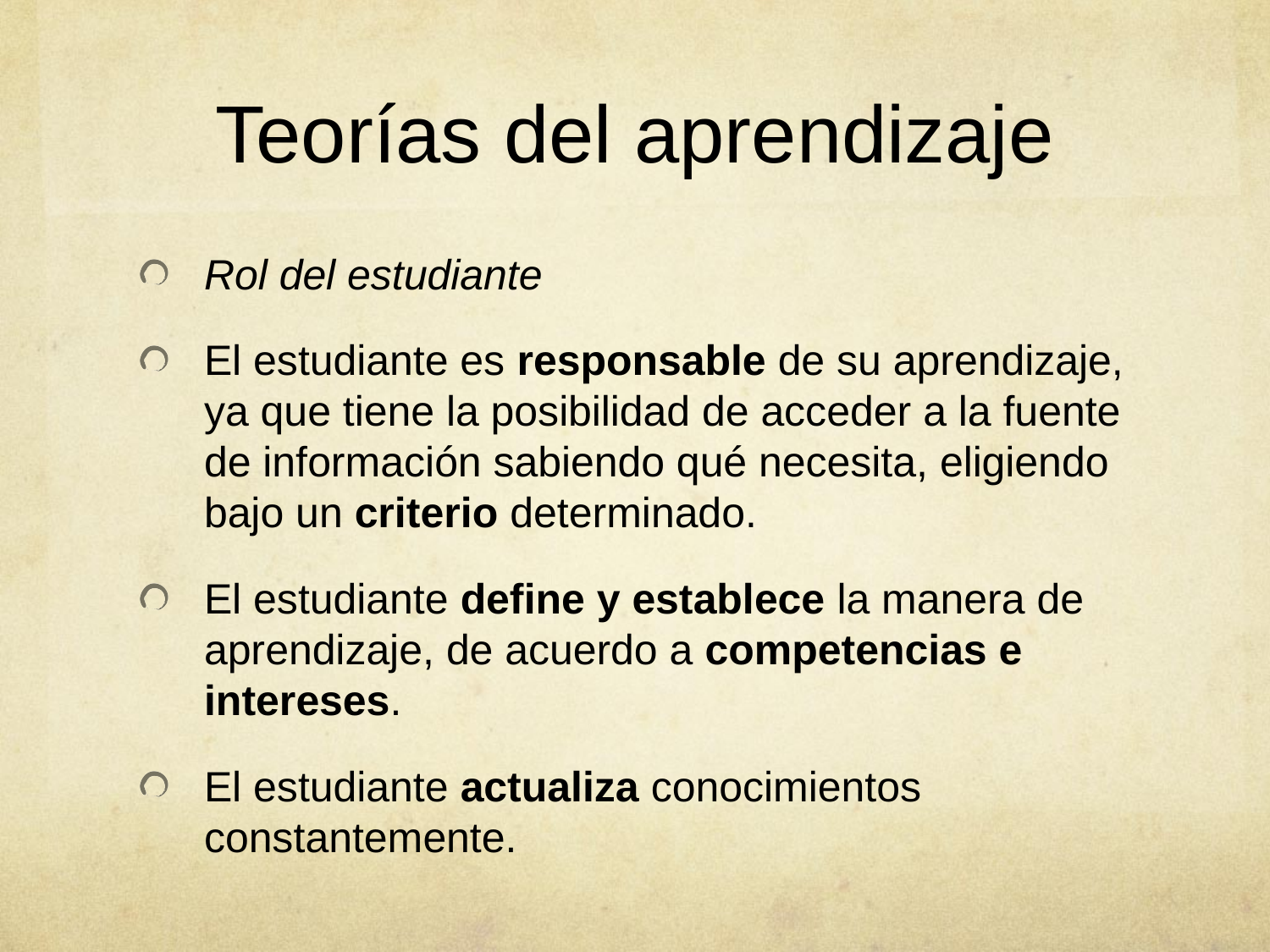

# Teorías del aprendizaje
Rol del estudiante
El estudiante es responsable de su aprendizaje, ya que tiene la posibilidad de acceder a la fuente de información sabiendo qué necesita, eligiendo bajo un criterio determinado.
El estudiante define y establece la manera de aprendizaje, de acuerdo a competencias e intereses.
El estudiante actualiza conocimientos constantemente.